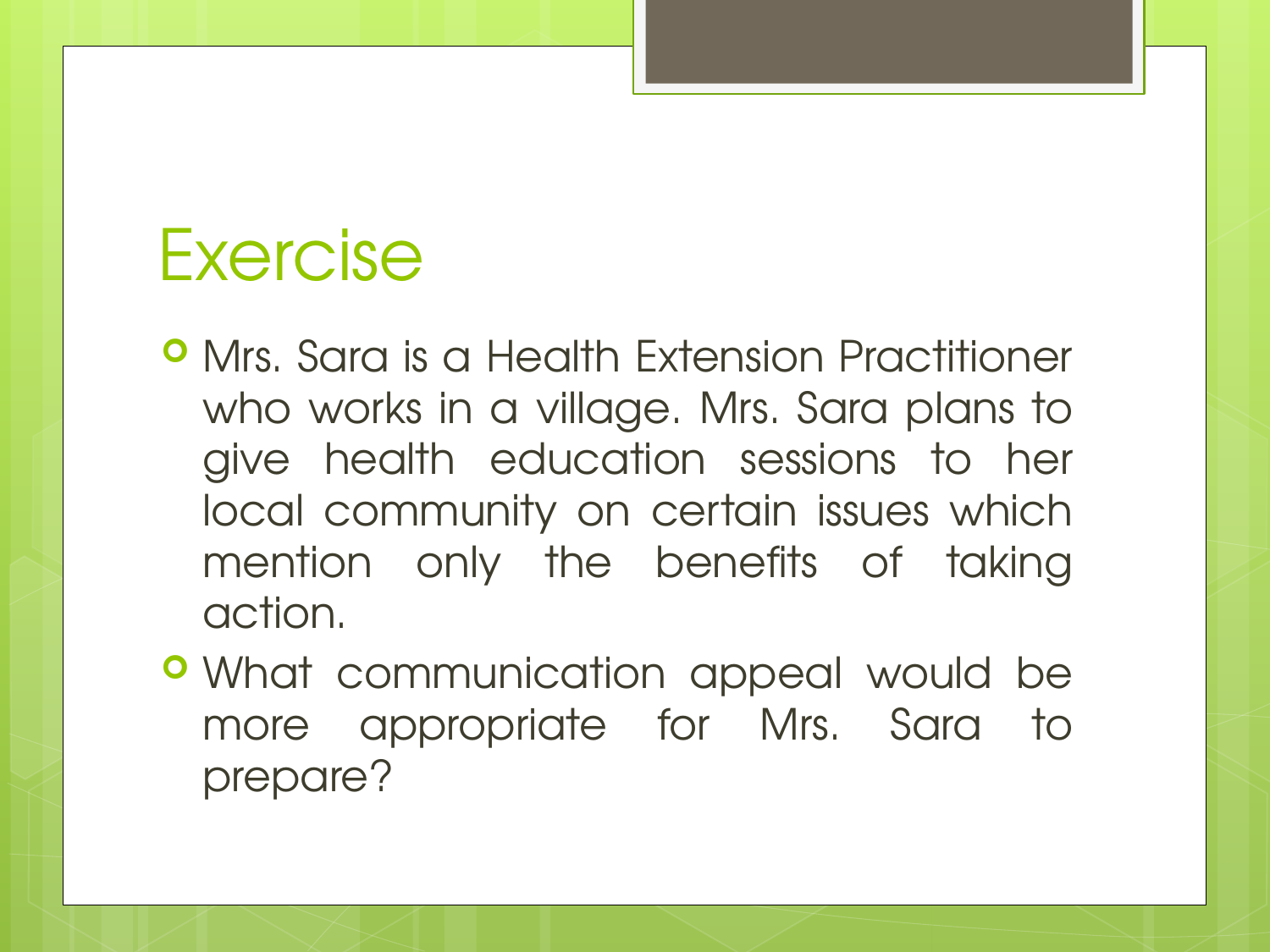

# Exercise
Mrs. Sara is a Health Extension Practitioner who works in a village. Mrs. Sara plans to give health education sessions to her local community on certain issues which mention only the benefits of taking action.
What communication appeal would be more appropriate for Mrs. Sara to prepare?